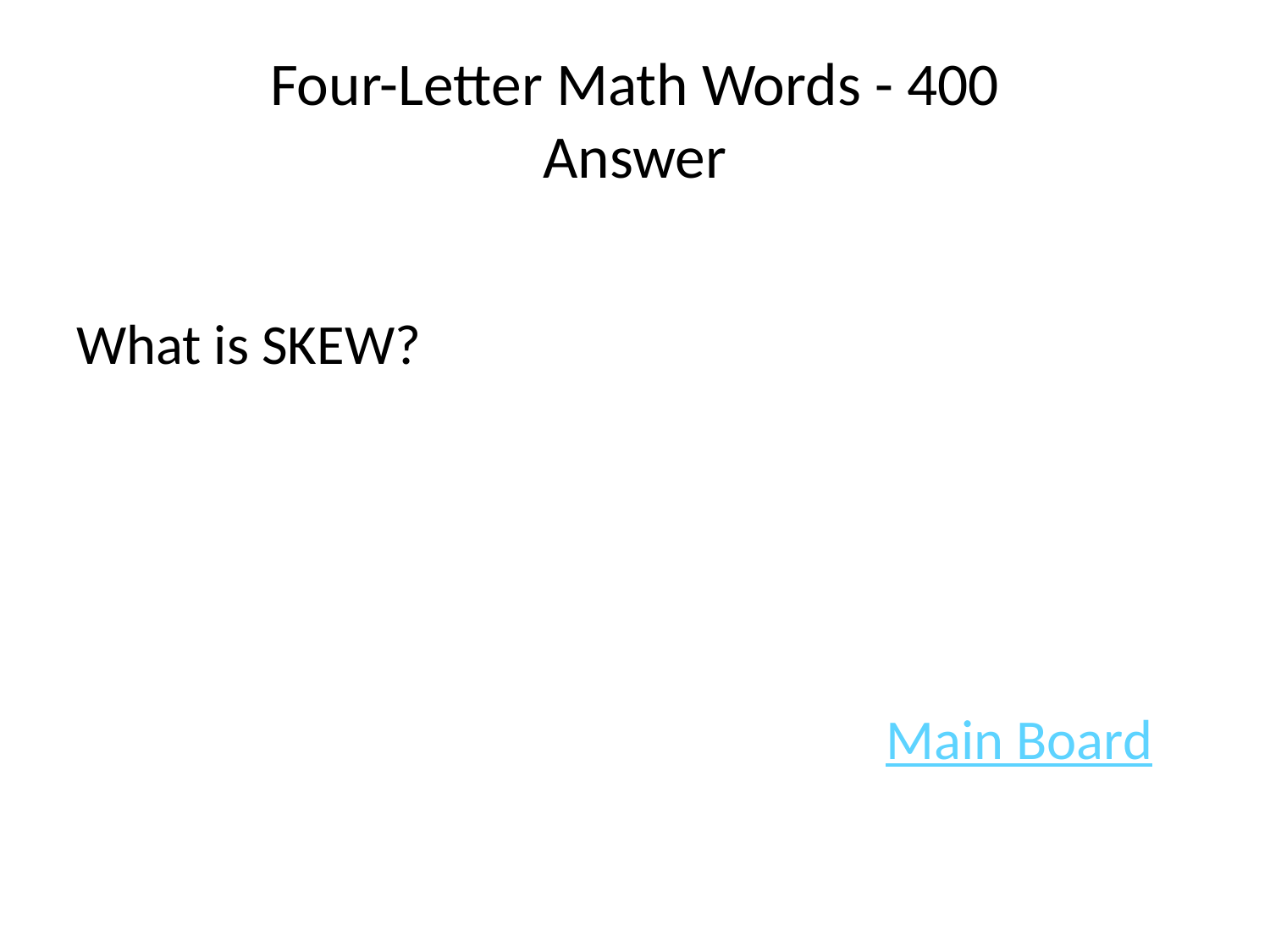

# Four-Letter Math Words - 400 Answer

What is SKEW?

							Main Board